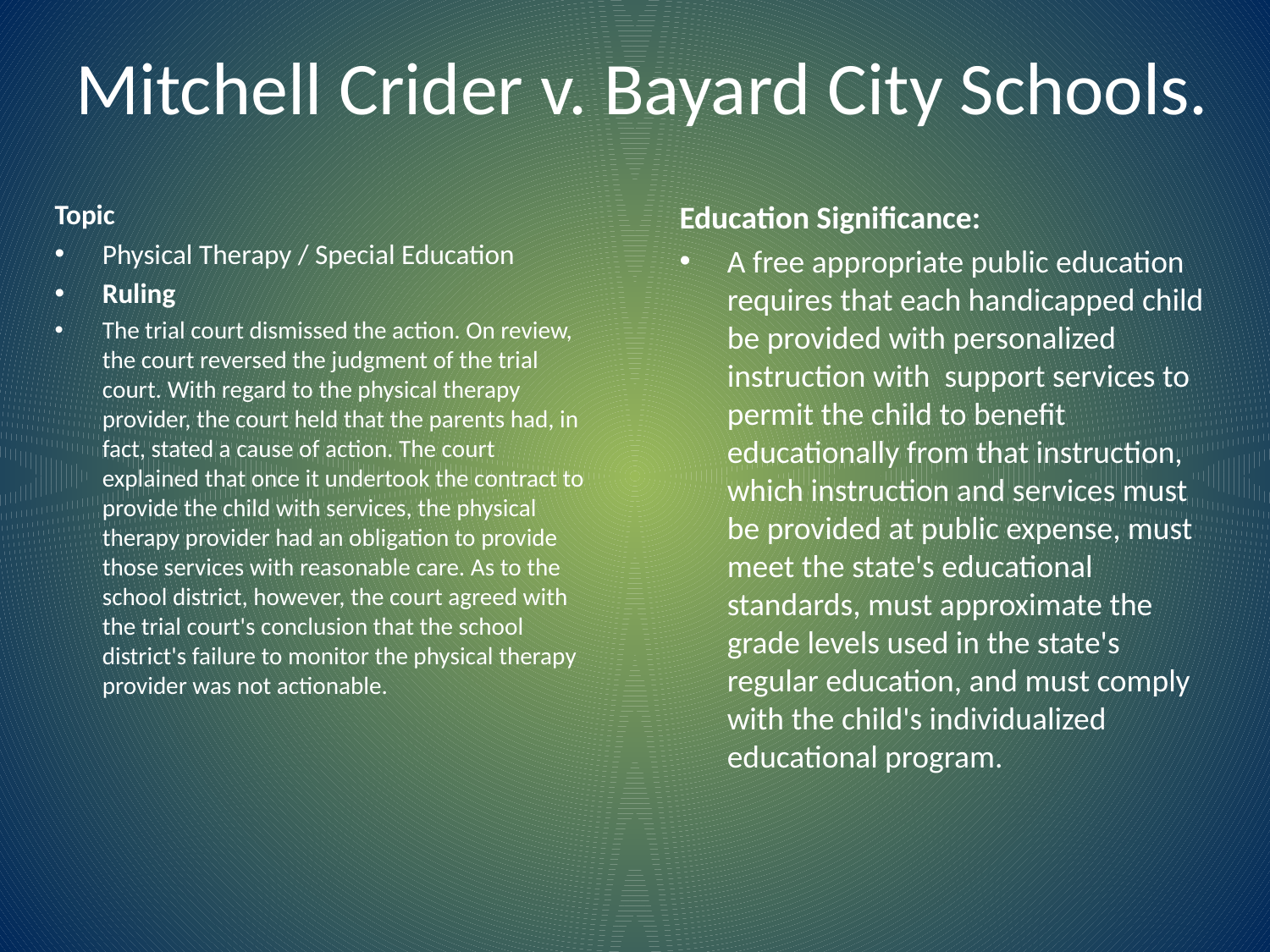

# Mitchell Crider v. Bayard City Schools.
Topic
Physical Therapy / Special Education
Ruling
The trial court dismissed the action. On review, the court reversed the judgment of the trial court. With regard to the physical therapy provider, the court held that the parents had, in fact, stated a cause of action. The court explained that once it undertook the contract to provide the child with services, the physical therapy provider had an obligation to provide those services with reasonable care. As to the school district, however, the court agreed with the trial court's conclusion that the school district's failure to monitor the physical therapy provider was not actionable.
Education Significance:
A free appropriate public education requires that each handicapped child be provided with personalized instruction with  support services to permit the child to benefit educationally from that instruction, which instruction and services must be provided at public expense, must meet the state's educational standards, must approximate the grade levels used in the state's regular education, and must comply with the child's individualized educational program.